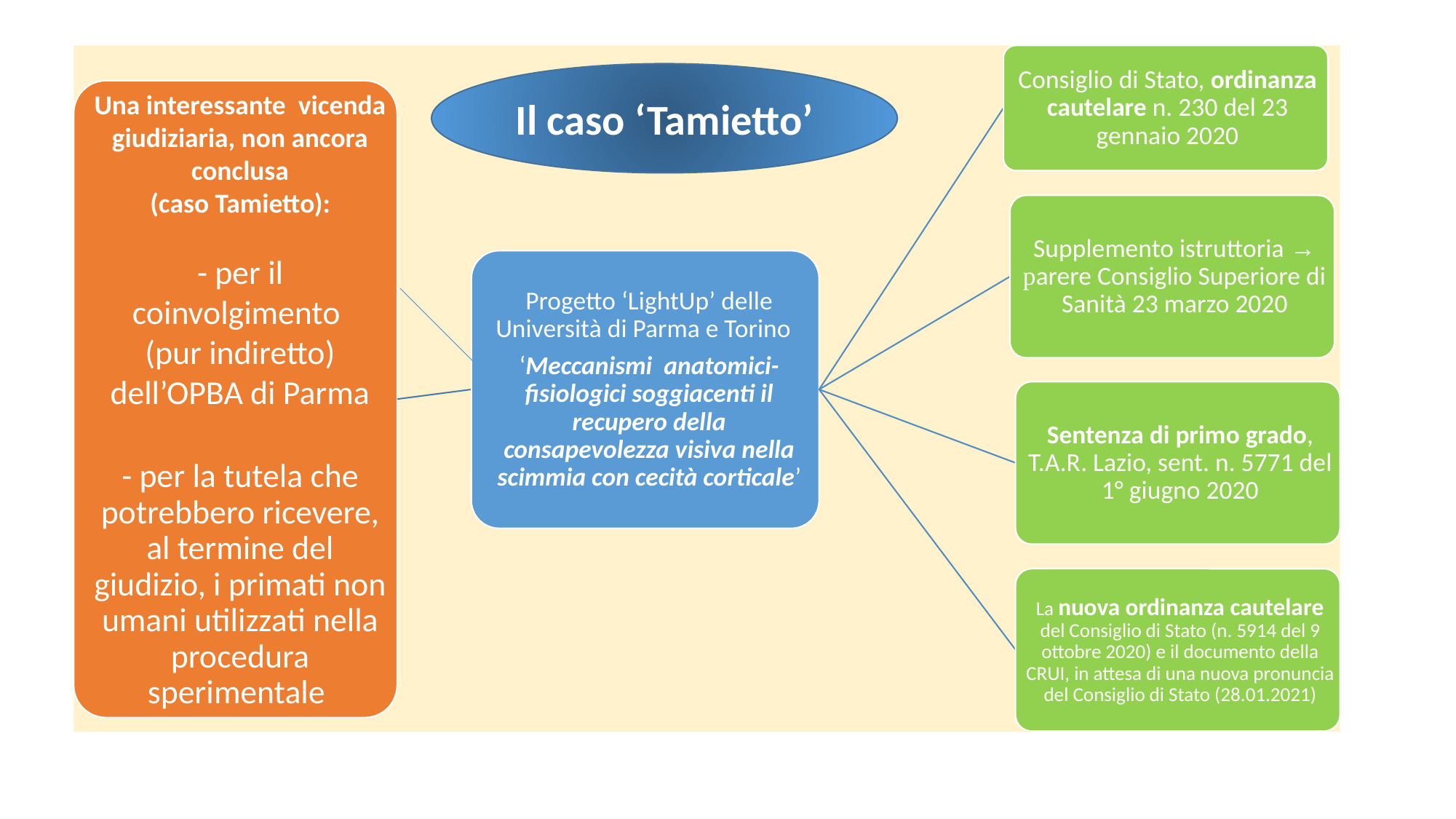

Una interessante  vicenda giudiziaria, non ancora conclusa
(caso Tamietto):

- per il coinvolgimento
(pur indiretto) dell’OPBA di Parma

- per la tutela che potrebbero ricevere, al termine del giudizio, i primati non umani utilizzati nella procedura sperimentale

Progetto ‘LightUp’ delle Università di Parma e Torino
‘Meccanismi  anatomici-fisiologici soggiacenti il recupero della consapevolezza visiva nella scimmia con cecità corticale’

Consiglio di Stato, ordinanza cautelare n. 230 del 23 gennaio 2020

Supplemento istruttoria → parere Consiglio Superiore di Sanità 23 marzo 2020

Sentenza di primo grado, T.A.R. Lazio, sent. n. 5771 del 1° giugno 2020

La nuova ordinanza cautelare del Consiglio di Stato (n. 5914 del 9 ottobre 2020) e il documento della CRUI, in attesa di una nuova pronuncia del Consiglio di Stato (28.01.2021)
Il caso ‘Tamietto’